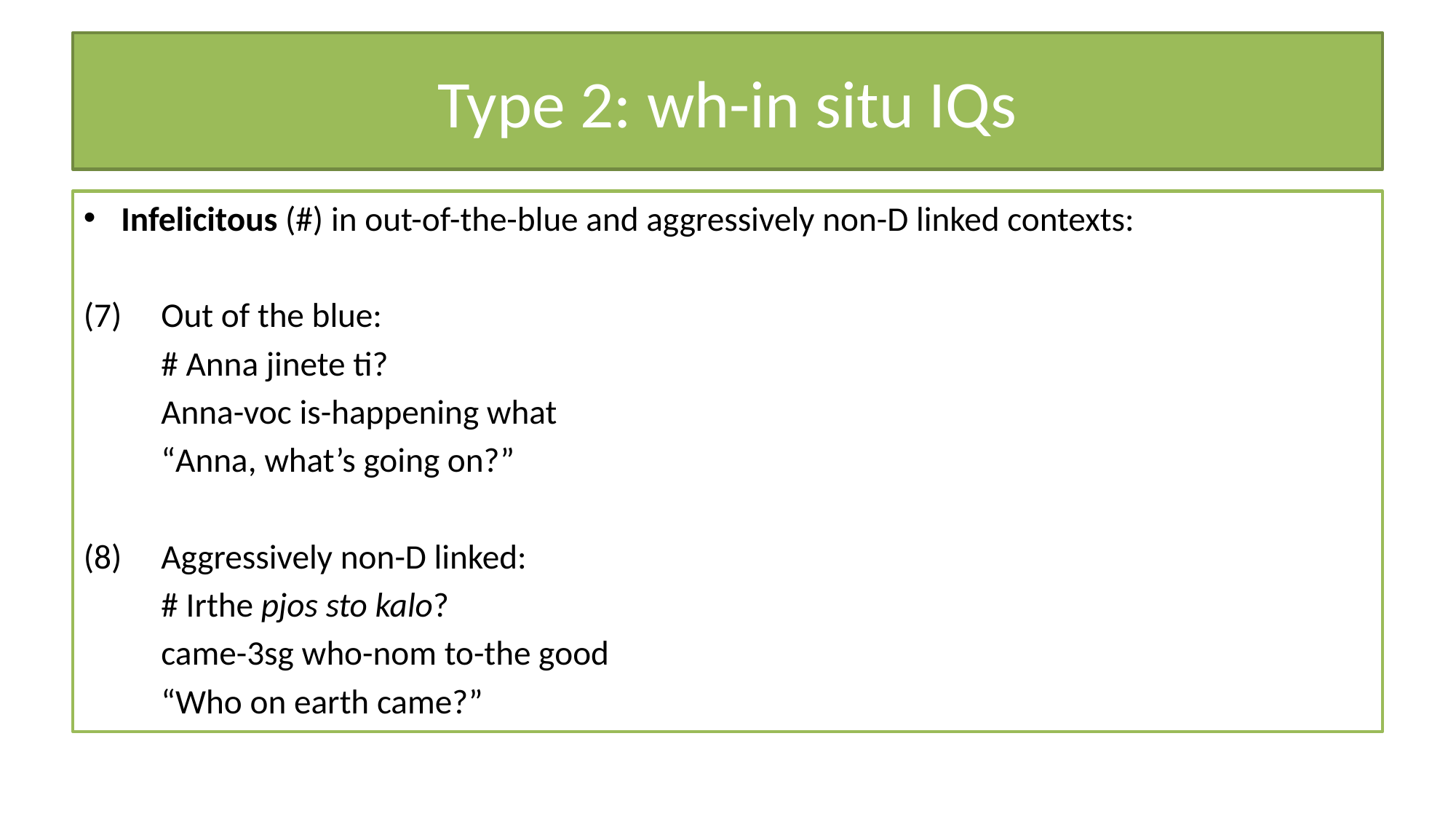

# Type 2: wh-in situ IQs
Infelicitous (#) in out-of-the-blue and aggressively non-D linked contexts:

(7) 	Out of the blue:
	# Anna jinete ti?
	Anna-voc is-happening what
	“Anna, what’s going on?”

(8)	Aggressively non-D linked:
	# Irthe pjos sto kalo?
	came-3sg who-nom to-the good
	“Who on earth came?”